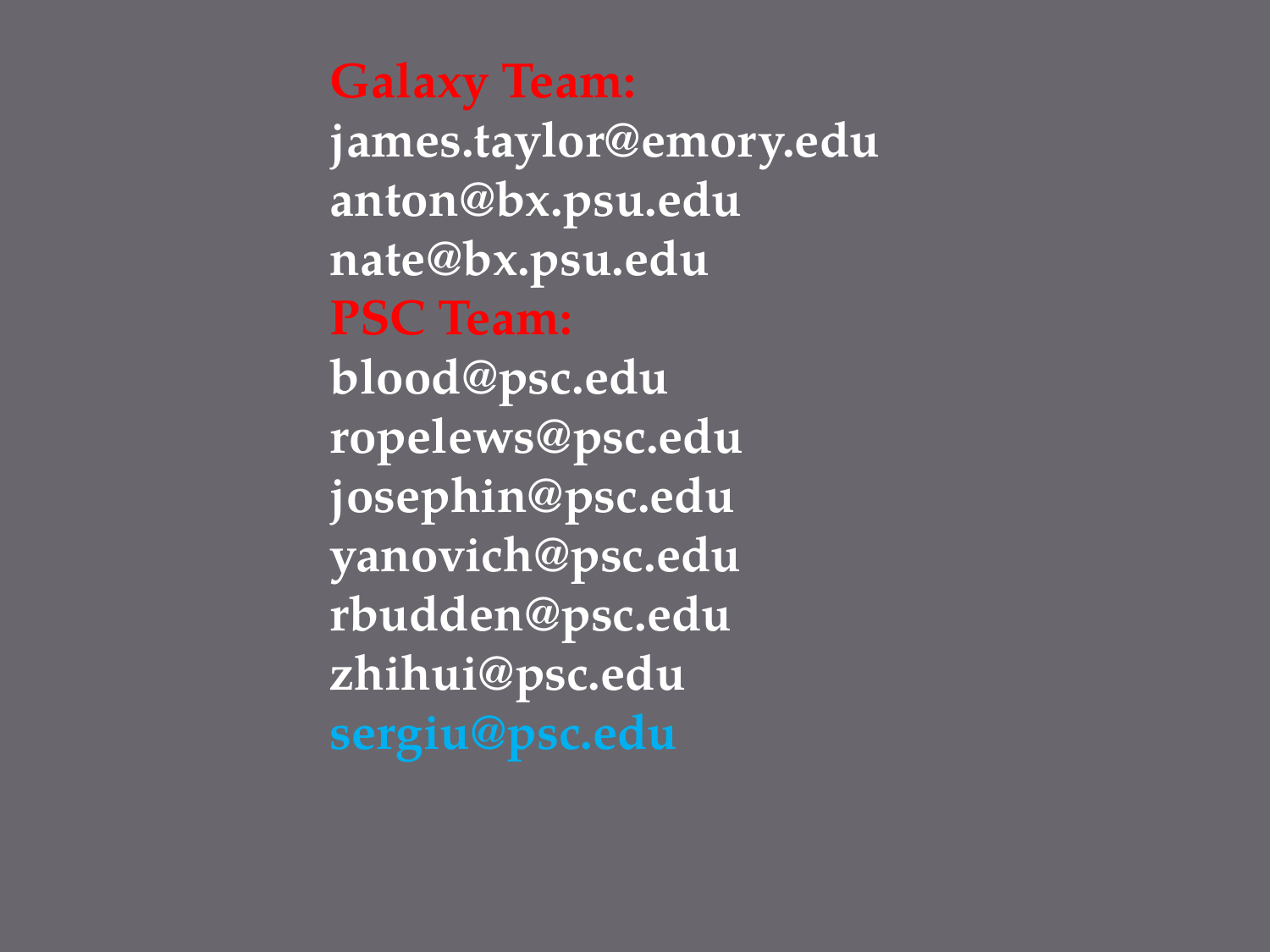

Galaxy Team:
james.taylor@emory.edu
anton@bx.psu.edu
nate@bx.psu.edu
PSC Team:
blood@psc.edu
ropelews@psc.edu
josephin@psc.edu
yanovich@psc.edu
rbudden@psc.edu
zhihui@psc.edu
sergiu@psc.edu